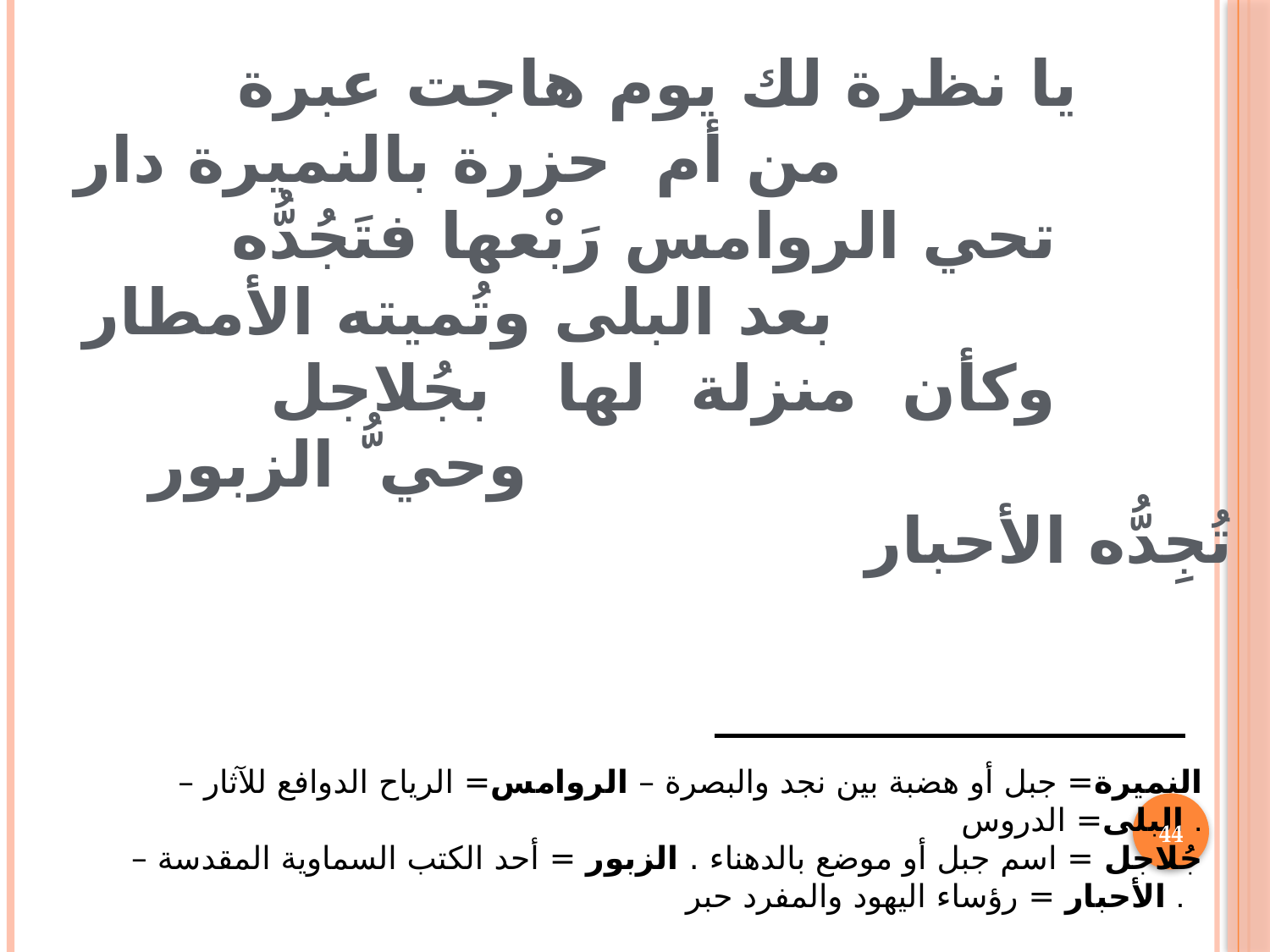

يا نظرة لك يوم هاجت عبرة
                من أم  حزرة بالنميرة دار
        تحي الروامس رَبْعها فتَجُدُّه
                بعد البلى وتُميته الأمطار
        وكأن  منزلة  لها   بجُلاجل
                                وحي ُّ الزبور تُجِدُّه الأحبار

النميرة= جبل أو هضبة بين نجد والبصرة – الروامس= الرياح الدوافع للآثار – البلى= الدروس .
جُلاجل = اسم جبل أو موضع بالدهناء . الزبور = أحد الكتب السماوية المقدسة – الأحبار = رؤساء اليهود والمفرد حبر .
44